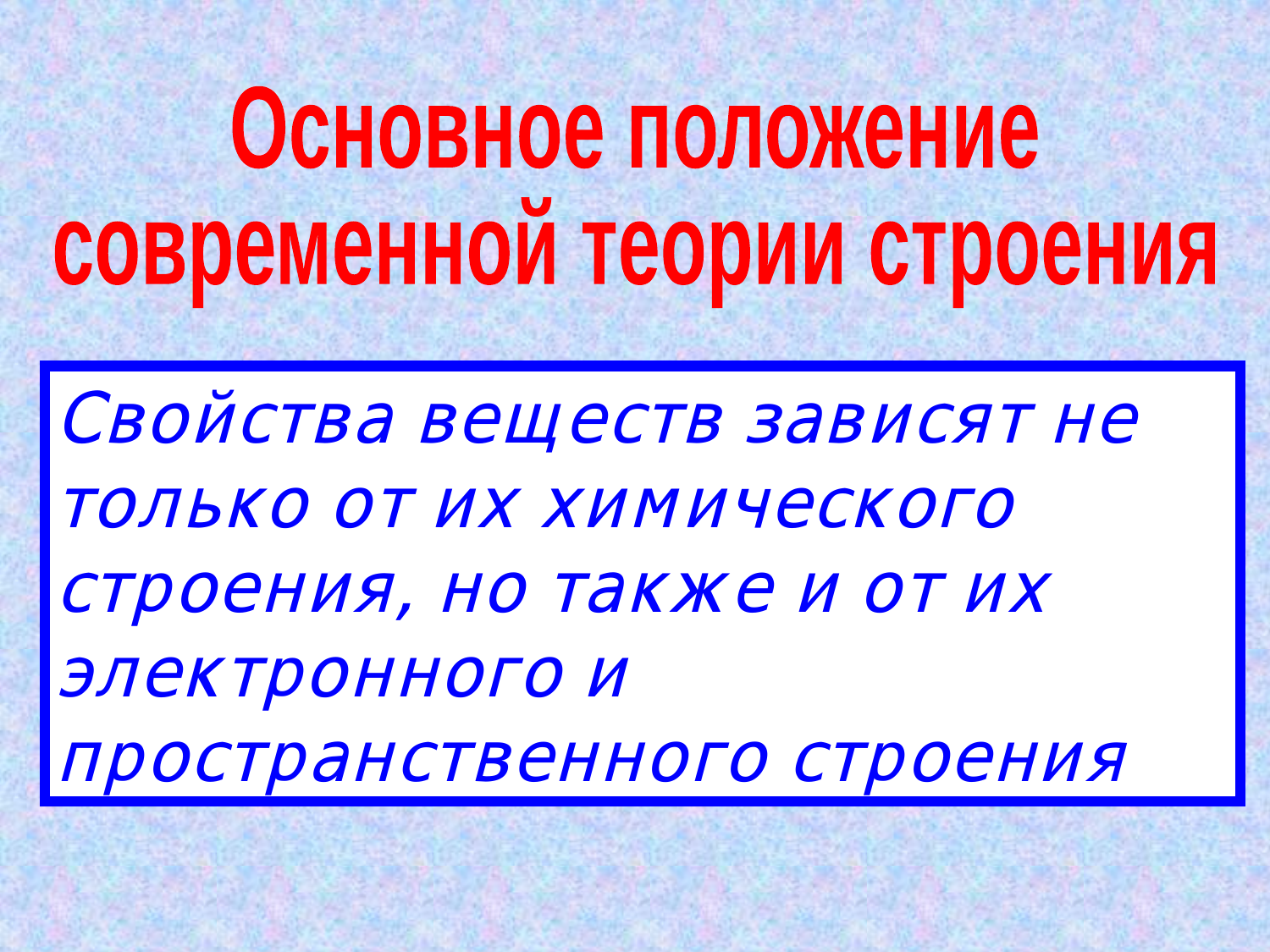

Основное положение
современной теории строения
Свойства веществ зависят не только от их химического строения, но также и от их электронного и пространственного строения